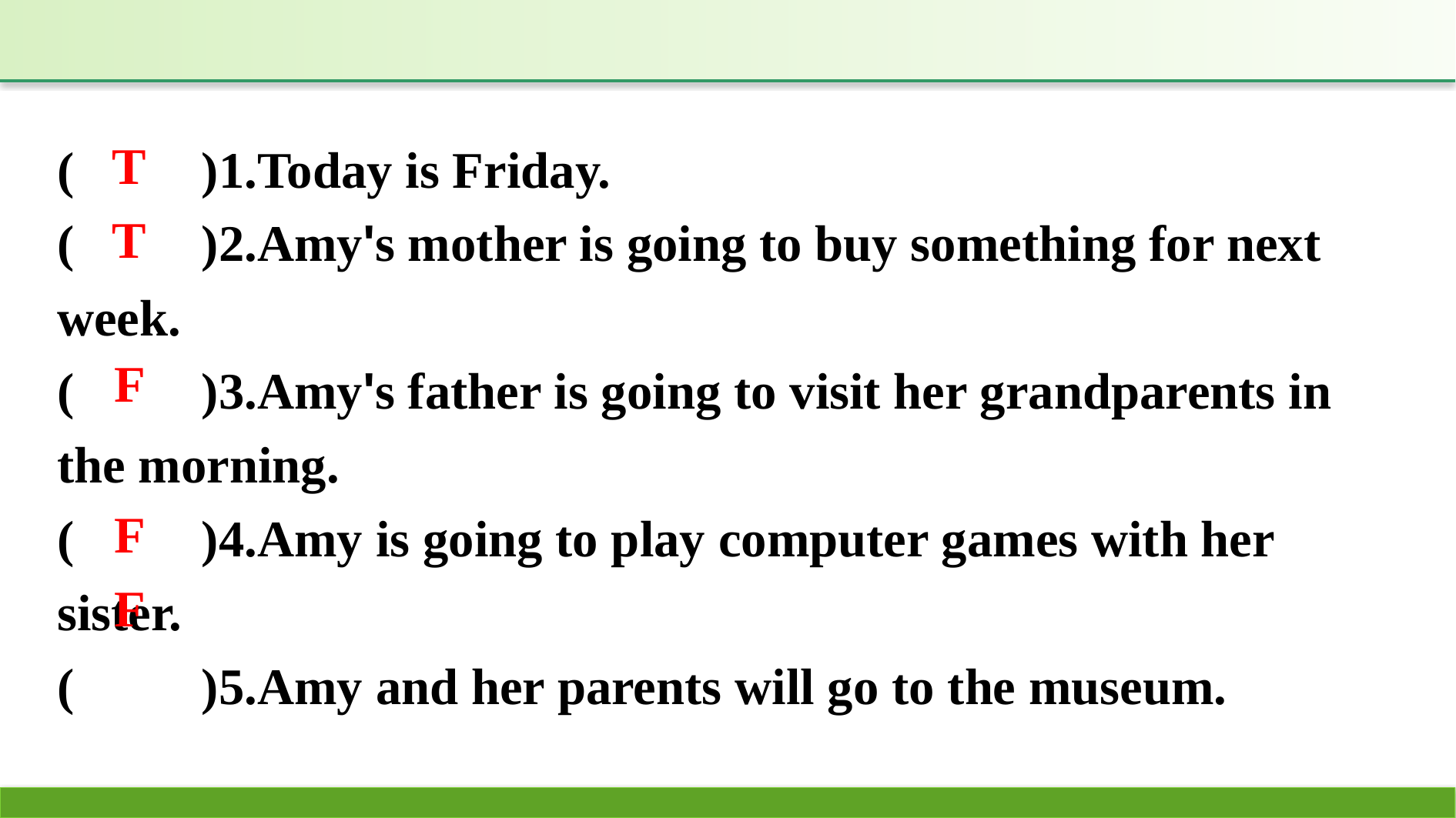

(　　)1.Today is Friday.
(　　)2.Amy's mother is going to buy something for next week.
(　　)3.Amy's father is going to visit her grandparents in the morning.
(　　)4.Amy is going to play computer games with her sister.
(　　)5.Amy and her parents will go to the museum.
T
T
F
F
F